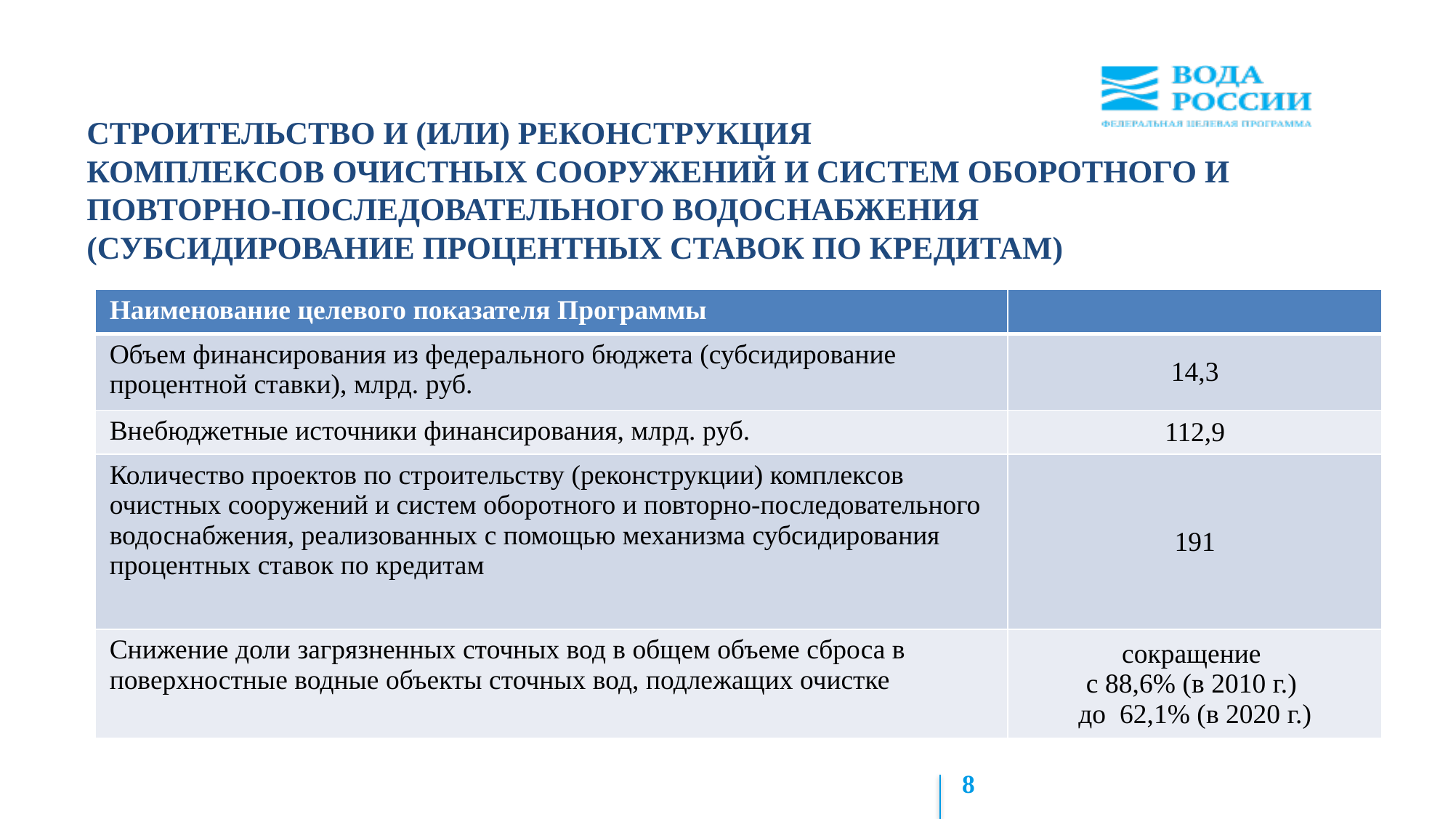

# Строительство и (или) реконструкция комплексов очистных сооружений и систем оборотного и повторно-последовательного водоснабжения (субсидирование процентных ставок по кредитам)
| Наименование целевого показателя Программы |  |
| --- | --- |
| Объем финансирования из федерального бюджета (субсидирование процентной ставки), млрд. руб. | 14,3 |
| Внебюджетные источники финансирования, млрд. руб. | 112,9 |
| Количество проектов по строительству (реконструкции) комплексов очистных сооружений и систем оборотного и повторно-последовательного водоснабжения, реализованных с помощью механизма субсидирования процентных ставок по кредитам | 191 |
| Снижение доли загрязненных сточных вод в общем объеме сброса в поверхностные водные объекты сточных вод, подлежащих очистке | сокращение с 88,6% (в 2010 г.) до 62,1% (в 2020 г.) |
8